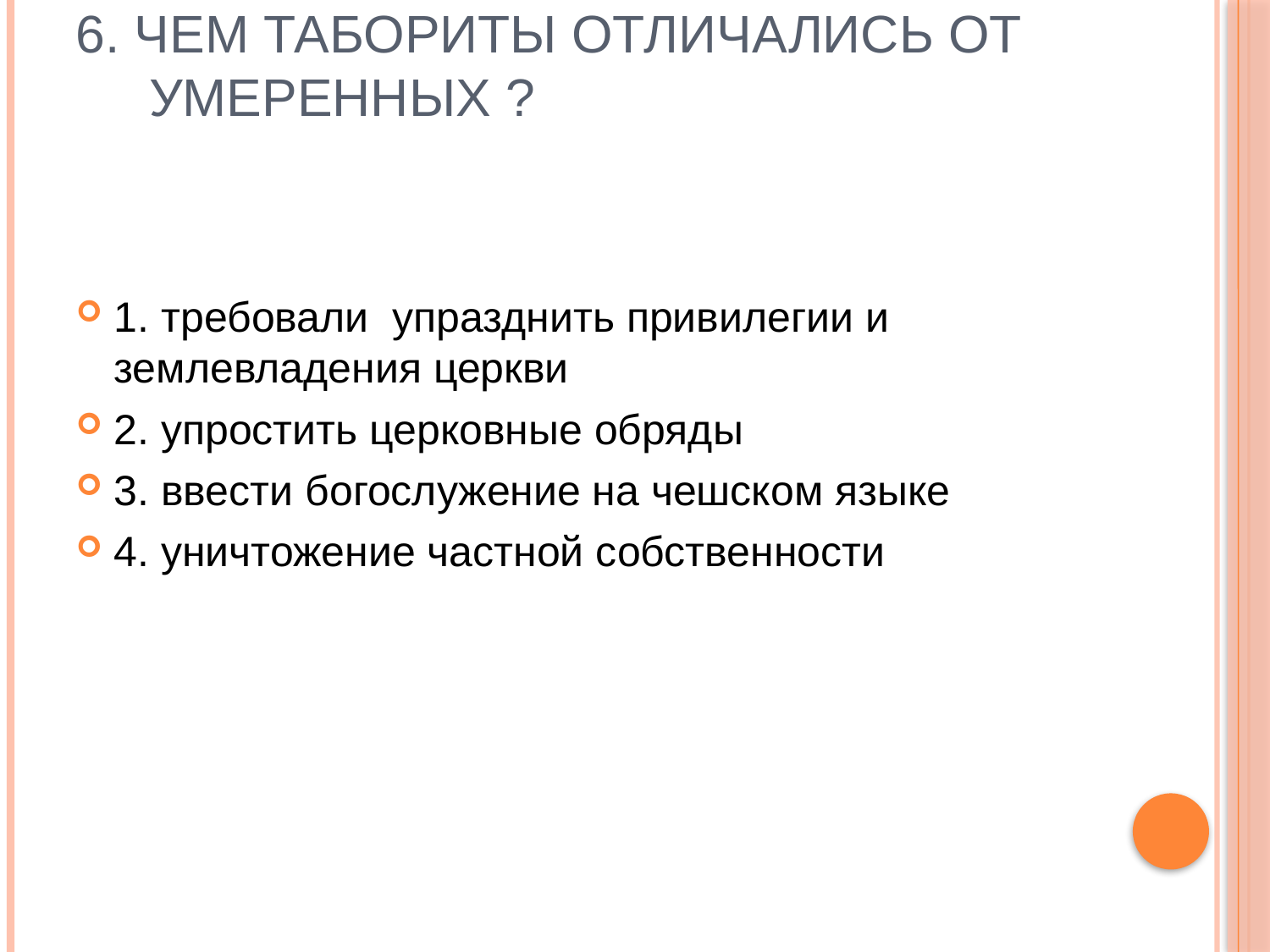

# 6. Чем табориты отличались от умеренных ?

1. требовали  упразднить привилегии и землевладения церкви
2. упростить церковные обряды
3. ввести богослужение на чешском языке
4. уничтожение частной собственности